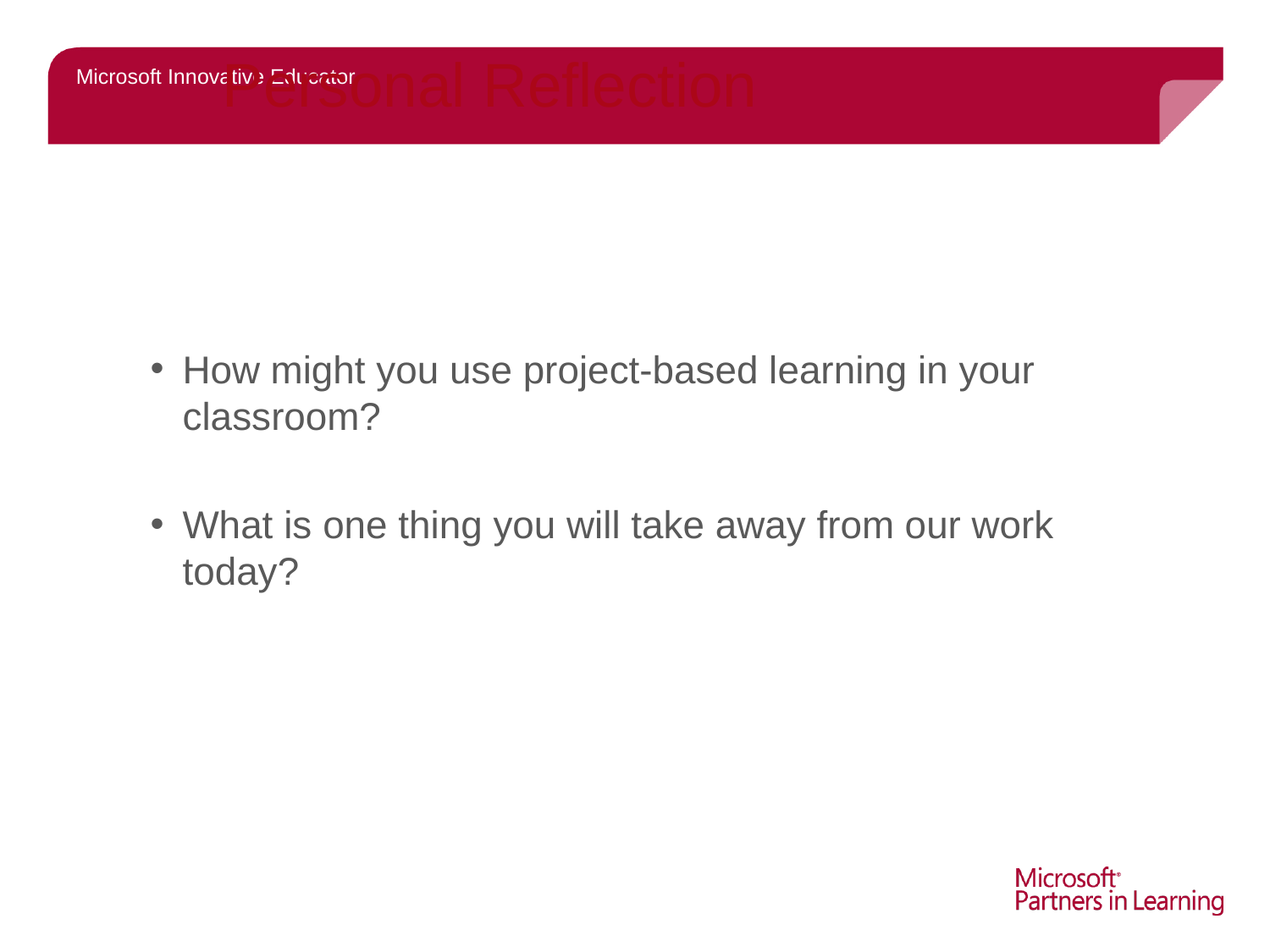

# Personal Reflection
How might you use project-based learning in your classroom?

What is one thing you will take away from our work today?